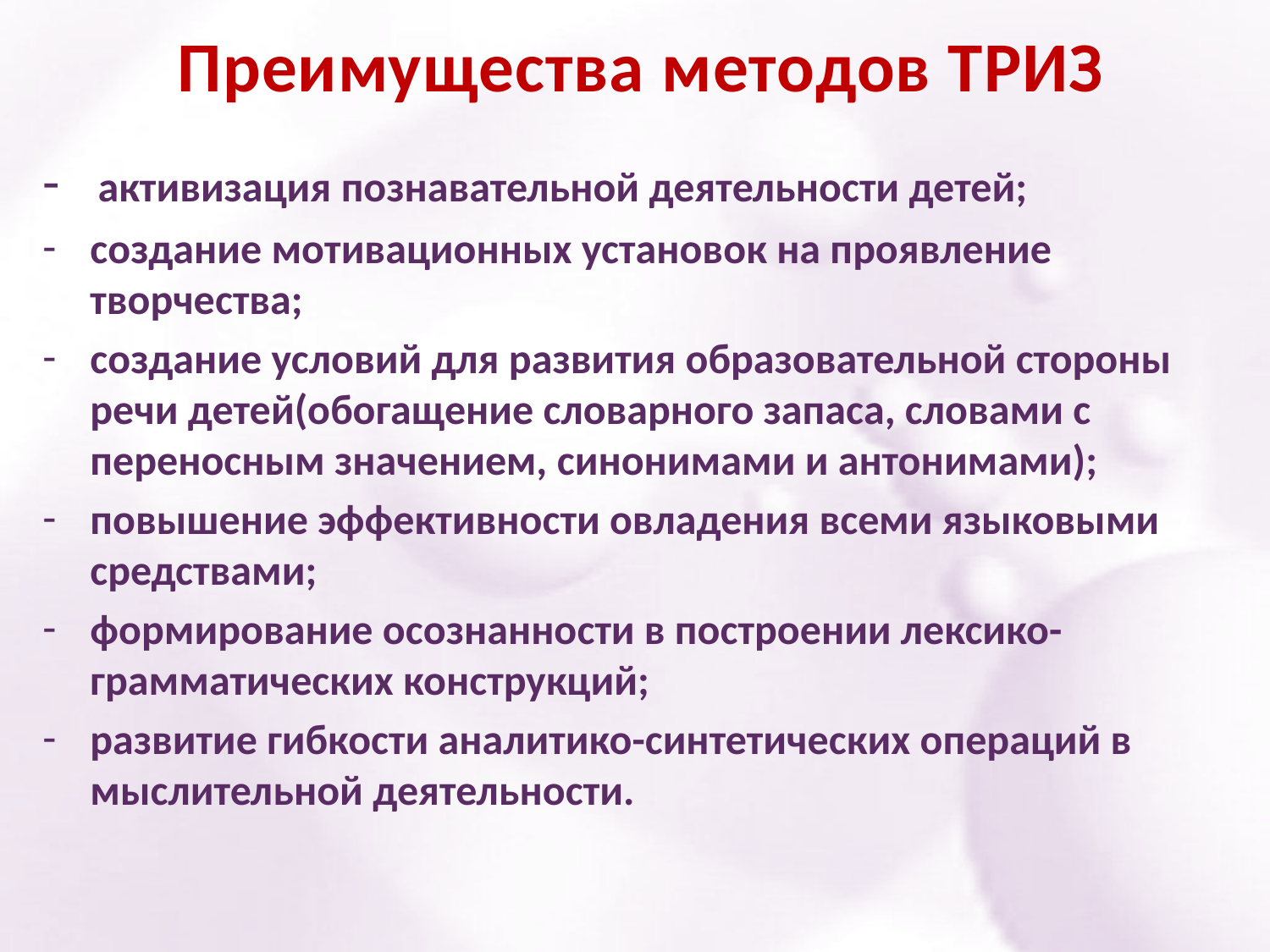

# Преимущества методов ТРИЗ
-   активизация познавательной деятельности детей;
создание мотивационных установок на проявление творчества;
создание условий для развития образовательной стороны речи детей(обогащение словарного запаса, словами с переносным значением, синонимами и антонимами);
повышение эффективности овладения всеми языковыми средствами;
формирование осознанности в построении лексико-грамматических конструкций;
развитие гибкости аналитико-синтетических операций в мыслительной деятельности.